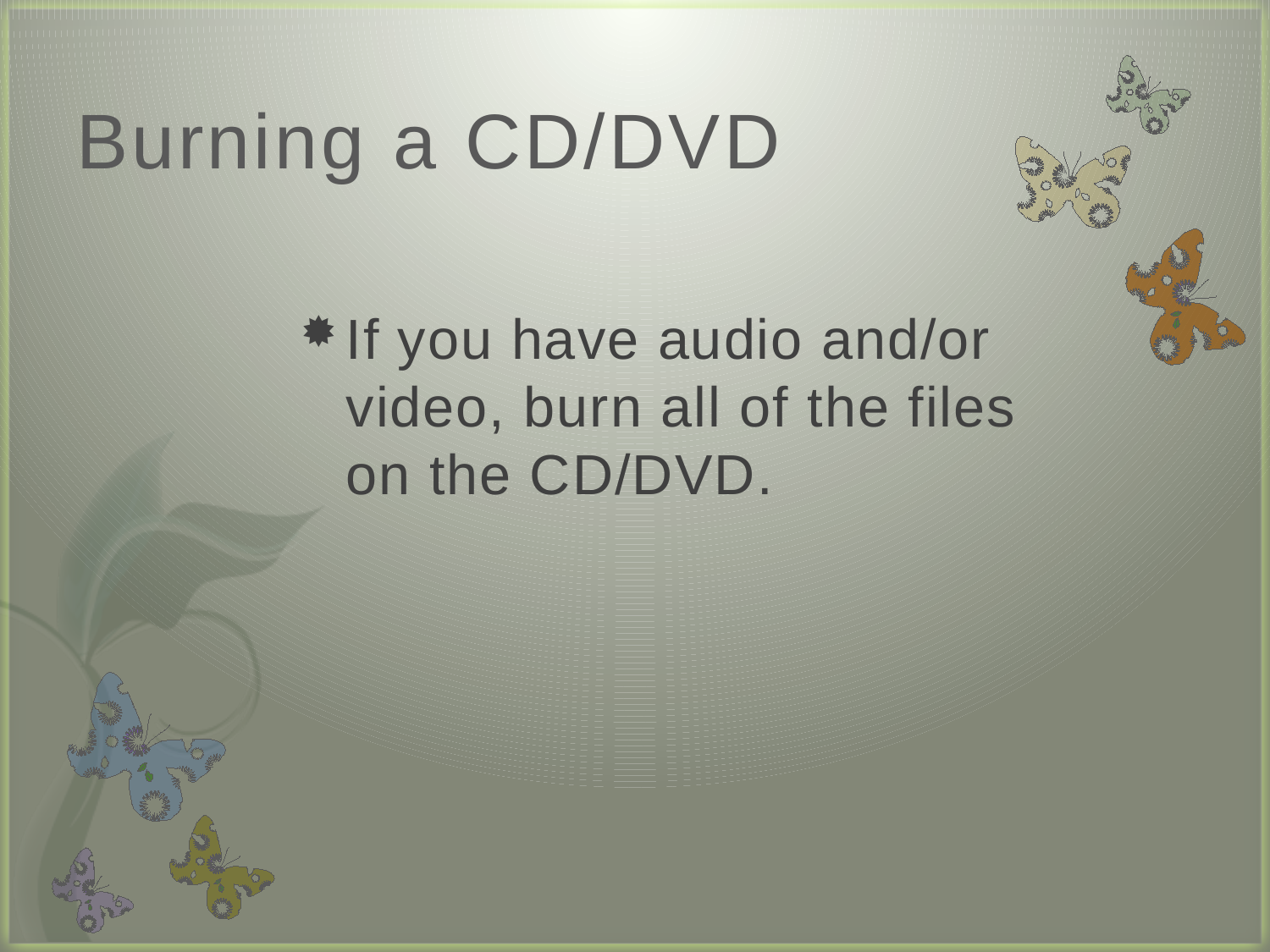

# Burning a CD/DVD
If you have audio and/or video, burn all of the files on the CD/DVD.